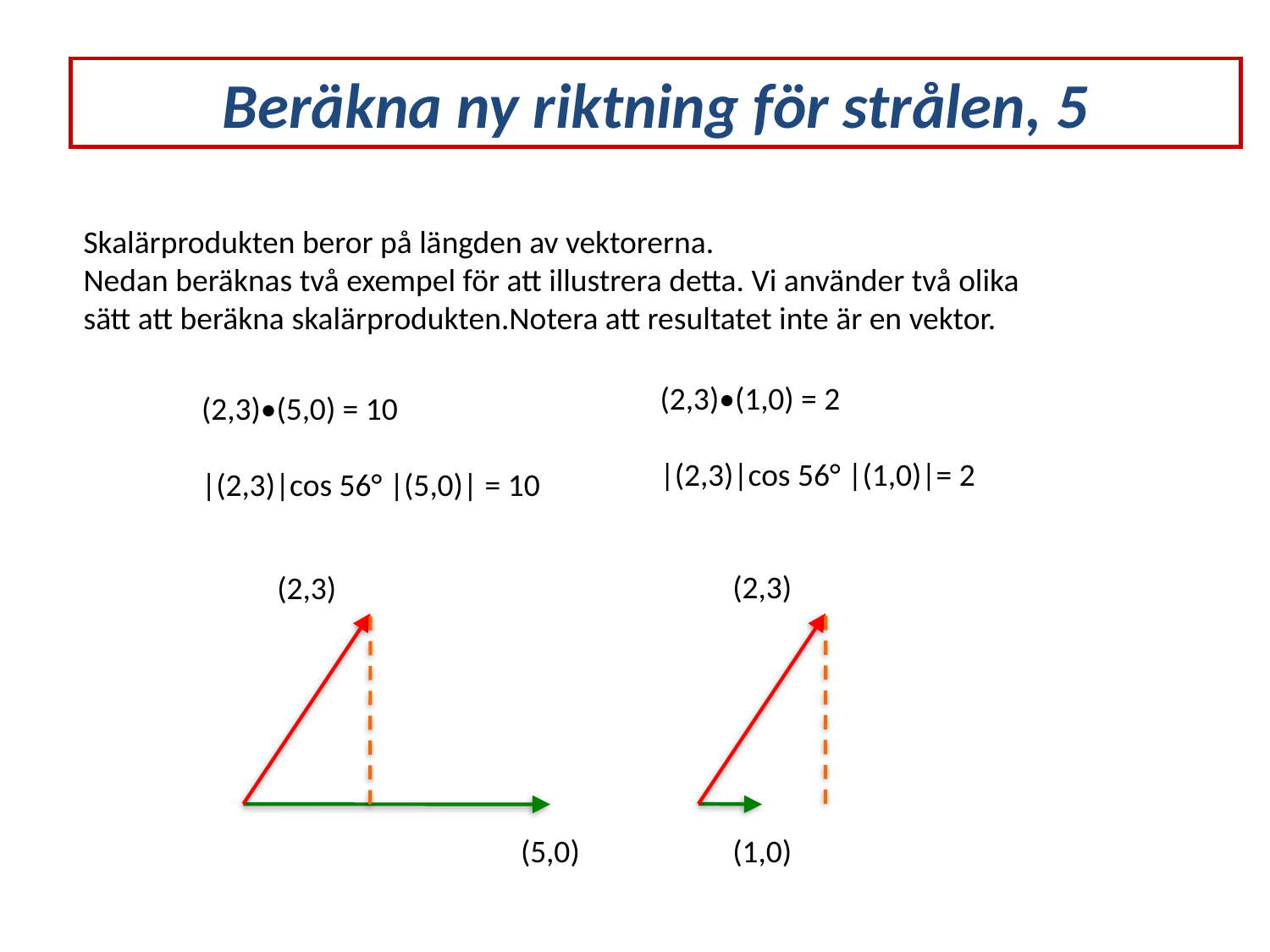

Beräkna ny riktning för strålen, 5
Skalärprodukten beror på längden av vektorerna.
Nedan beräknas två exempel för att illustrera detta. Vi använder två olika sätt att beräkna skalärprodukten.Notera att resultatet inte är en vektor.

(2,3)•(1,0) = 2

|(2,3)|cos 56° |(1,0)|= 2
(2,3)•(5,0) = 10

|(2,3)|cos 56° |(5,0)| = 10

(2,3)
(2,3)
(5,0)
(1,0)